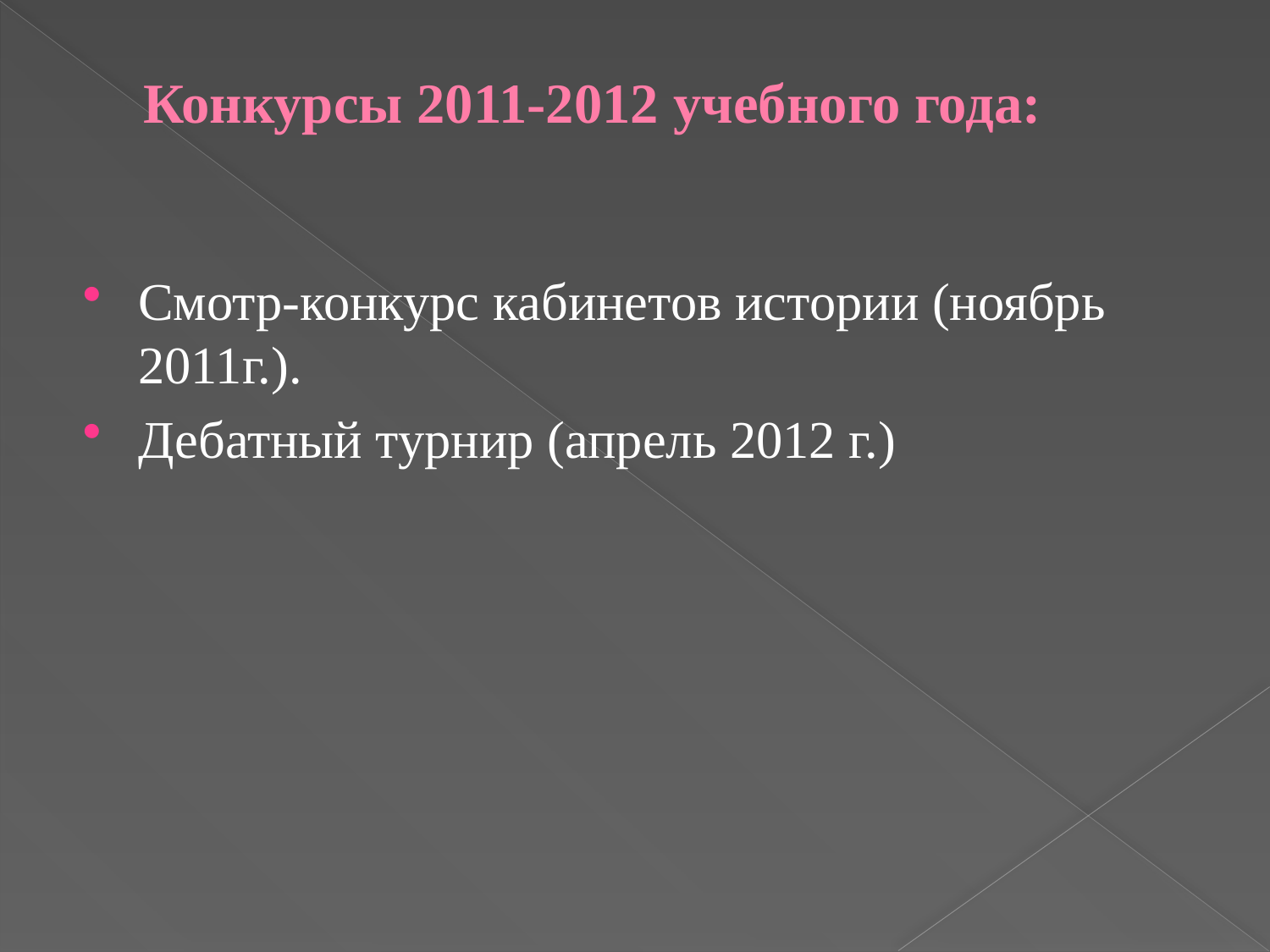

# Конкурсы 2011-2012 учебного года:
Смотр-конкурс кабинетов истории (ноябрь 2011г.).
Дебатный турнир (апрель 2012 г.)